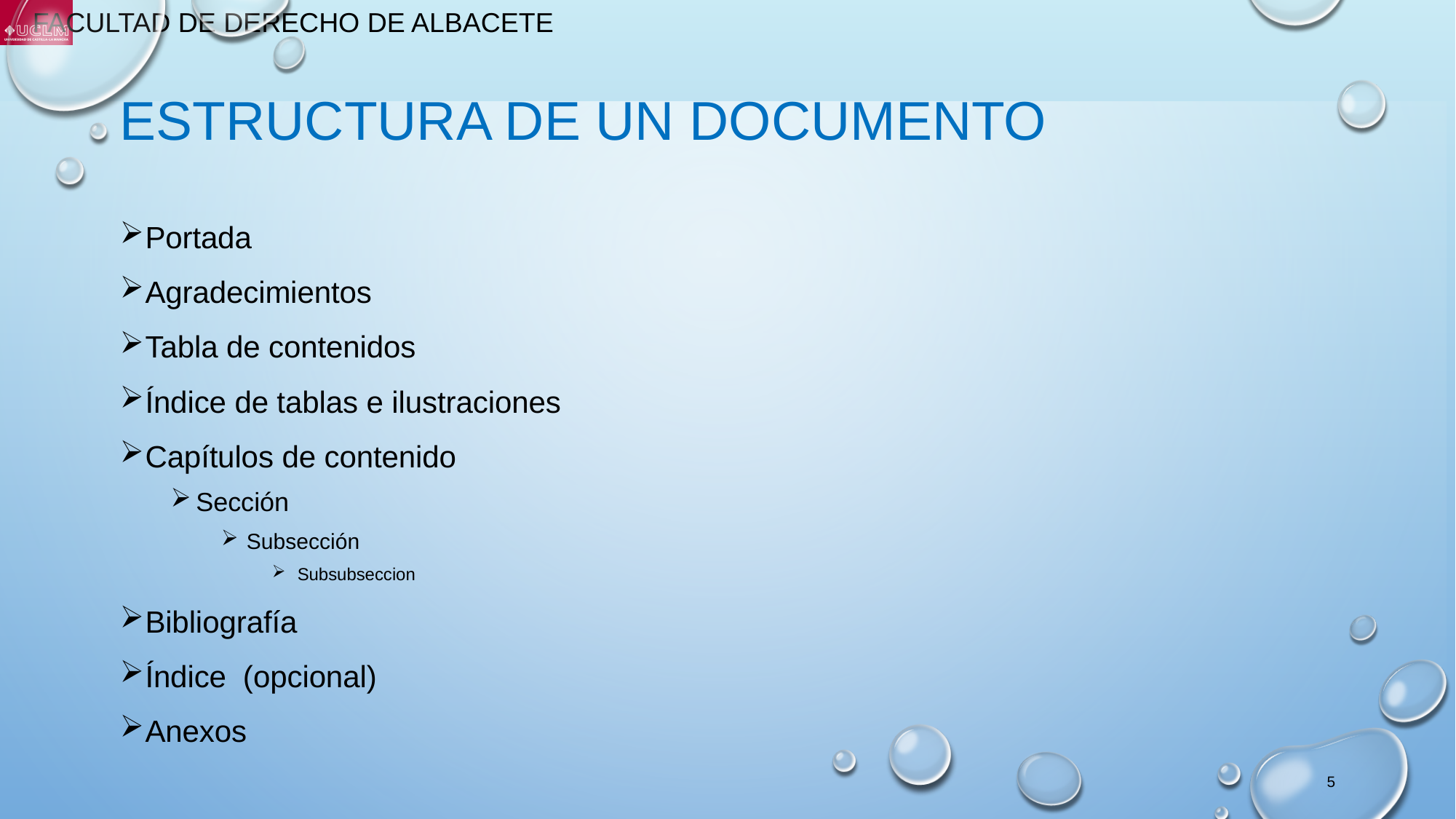

# Estructura de un documento
Portada
Agradecimientos
Tabla de contenidos
Índice de tablas e ilustraciones
Capítulos de contenido
Sección
Subsección
Subsubseccion
Bibliografía
Índice  (opcional)
Anexos

5